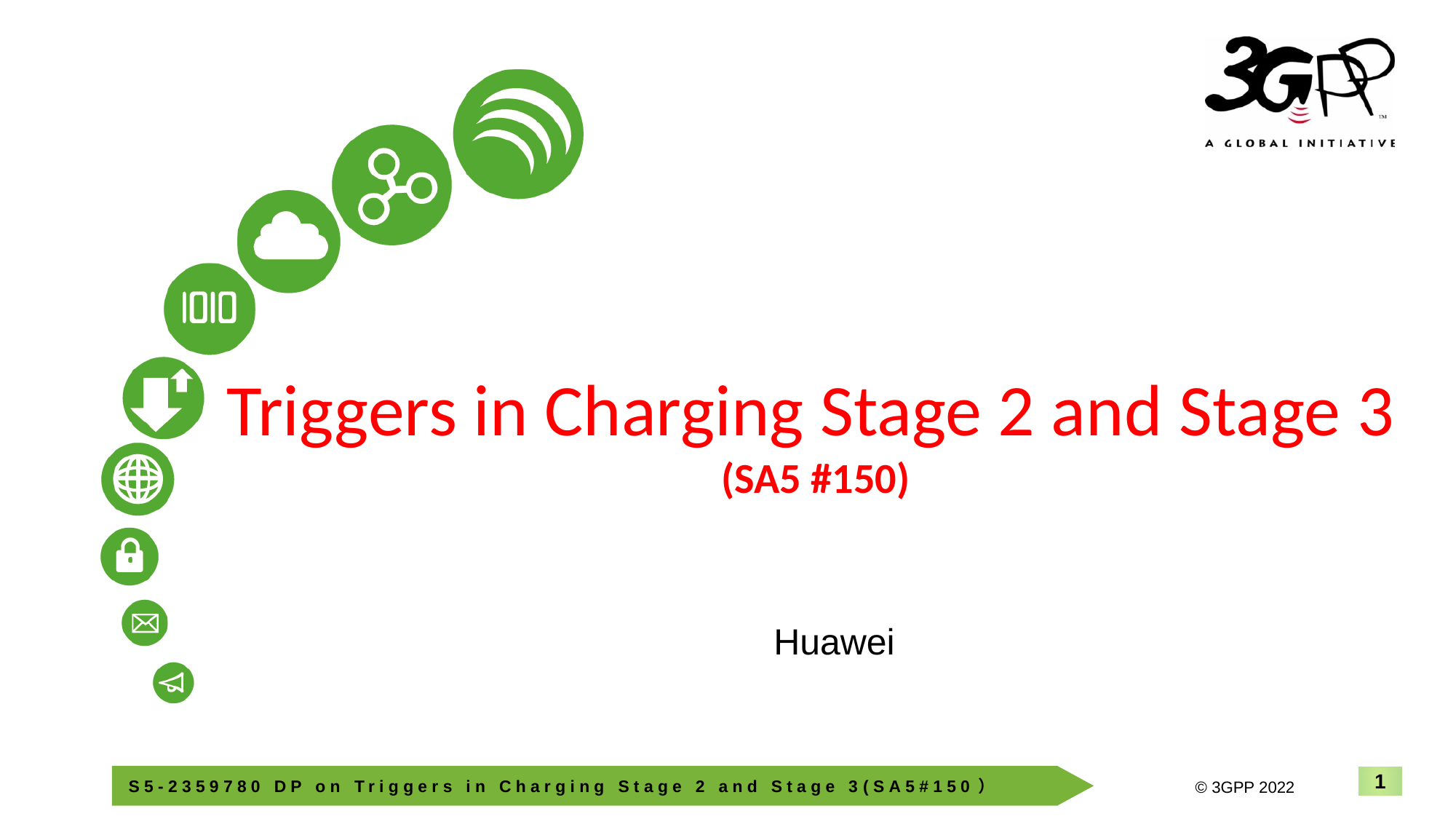

# Triggers in Charging Stage 2 and Stage 3 (SA5 #150)

Huawei